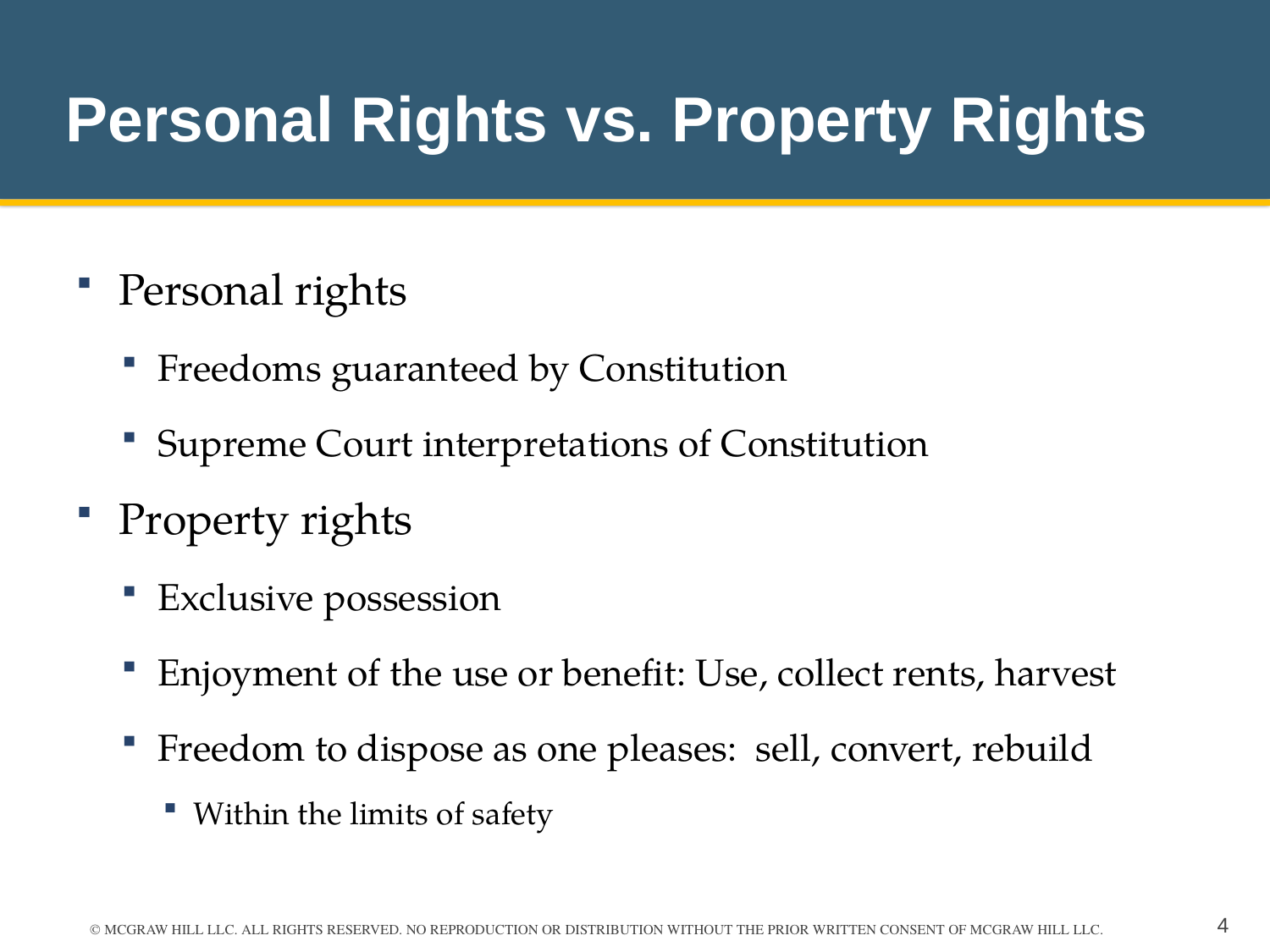

# Personal Rights vs. Property Rights
Personal rights
Freedoms guaranteed by Constitution
Supreme Court interpretations of Constitution
Property rights
Exclusive possession
Enjoyment of the use or benefit: Use, collect rents, harvest
Freedom to dispose as one pleases:  sell, convert, rebuild
Within the limits of safety
© MCGRAW HILL LLC. ALL RIGHTS RESERVED. NO REPRODUCTION OR DISTRIBUTION WITHOUT THE PRIOR WRITTEN CONSENT OF MCGRAW HILL LLC.
4